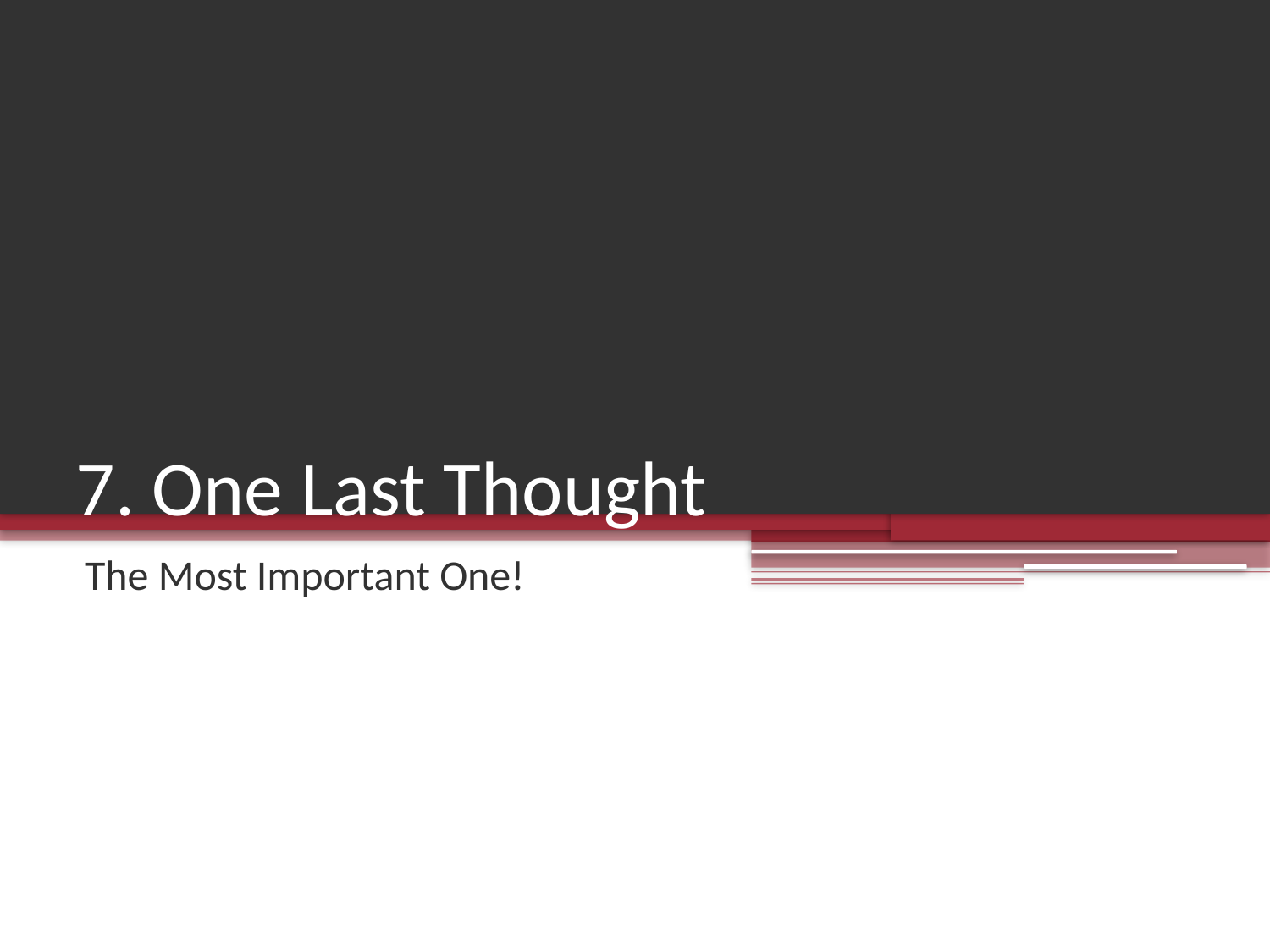

# 7. One Last Thought
The Most Important One!